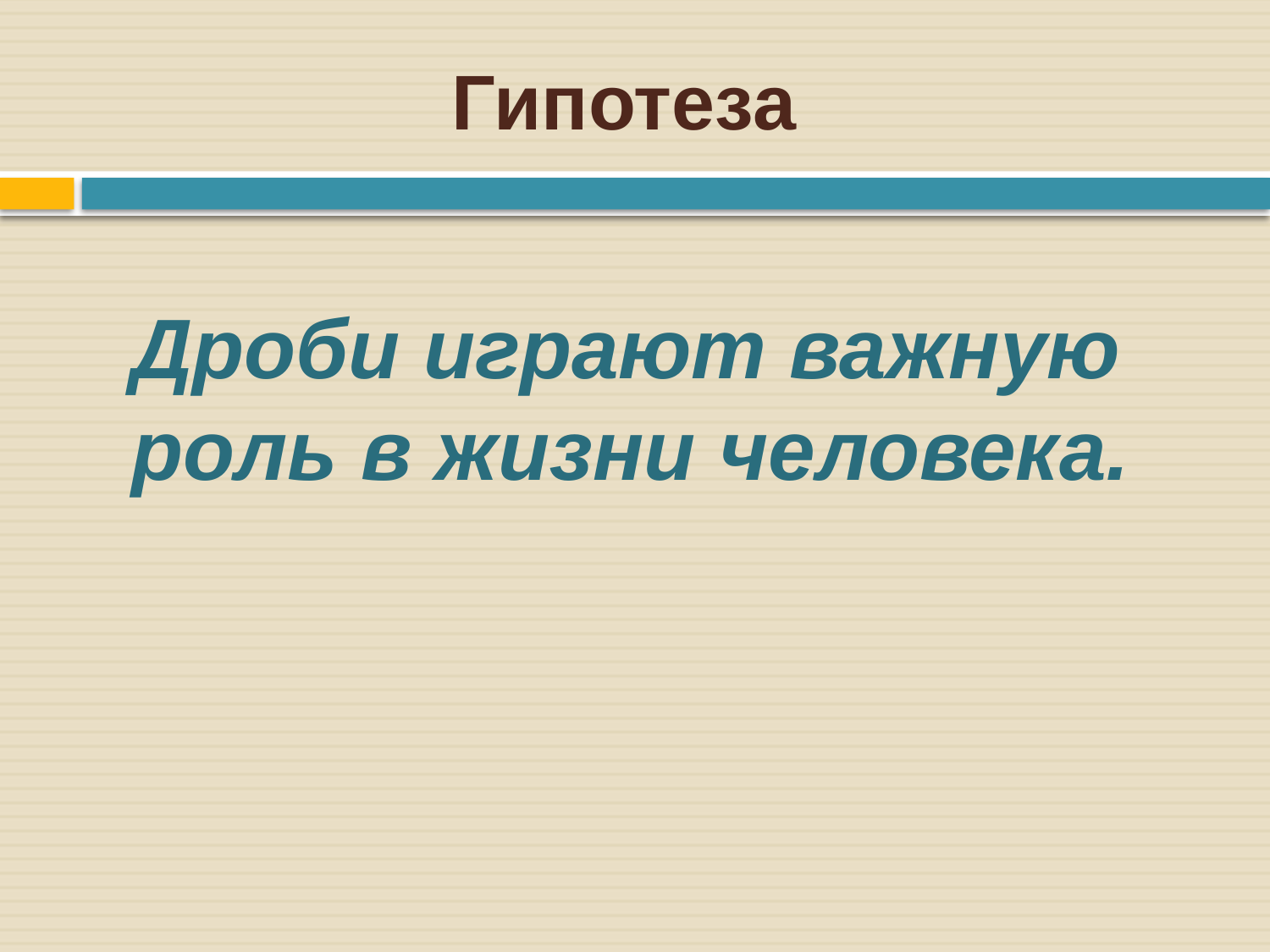

# Гипотеза
Дроби играют важную роль в жизни человека.